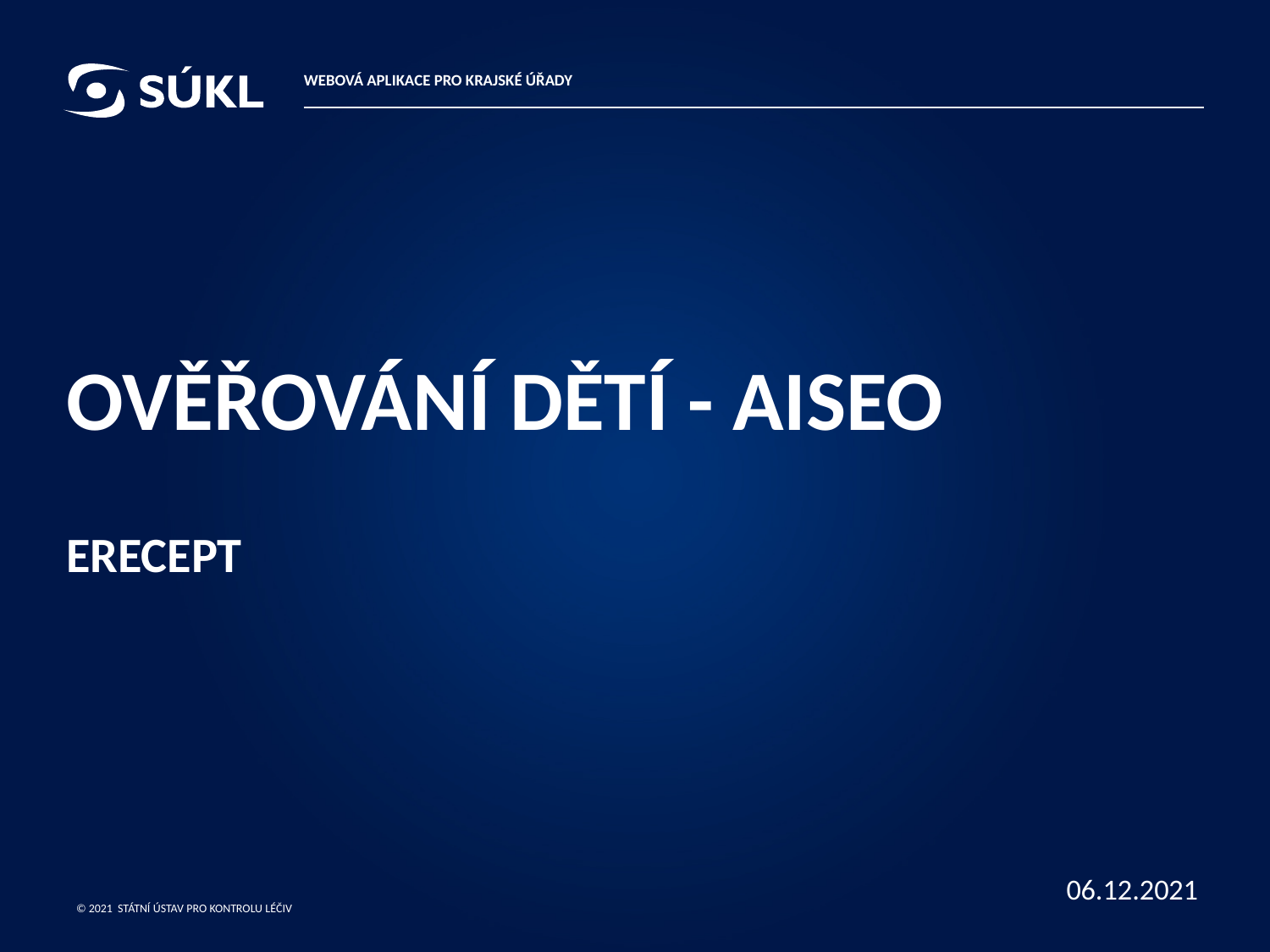

WEBOVÁ APLIKACE PRO KRAJSKÉ ÚŘADY
# Ověřování dětí - AISEO eRecept
06.12.2021

© 2021  STÁTNÍ ÚSTAV PRO KONTROLU LÉČIV